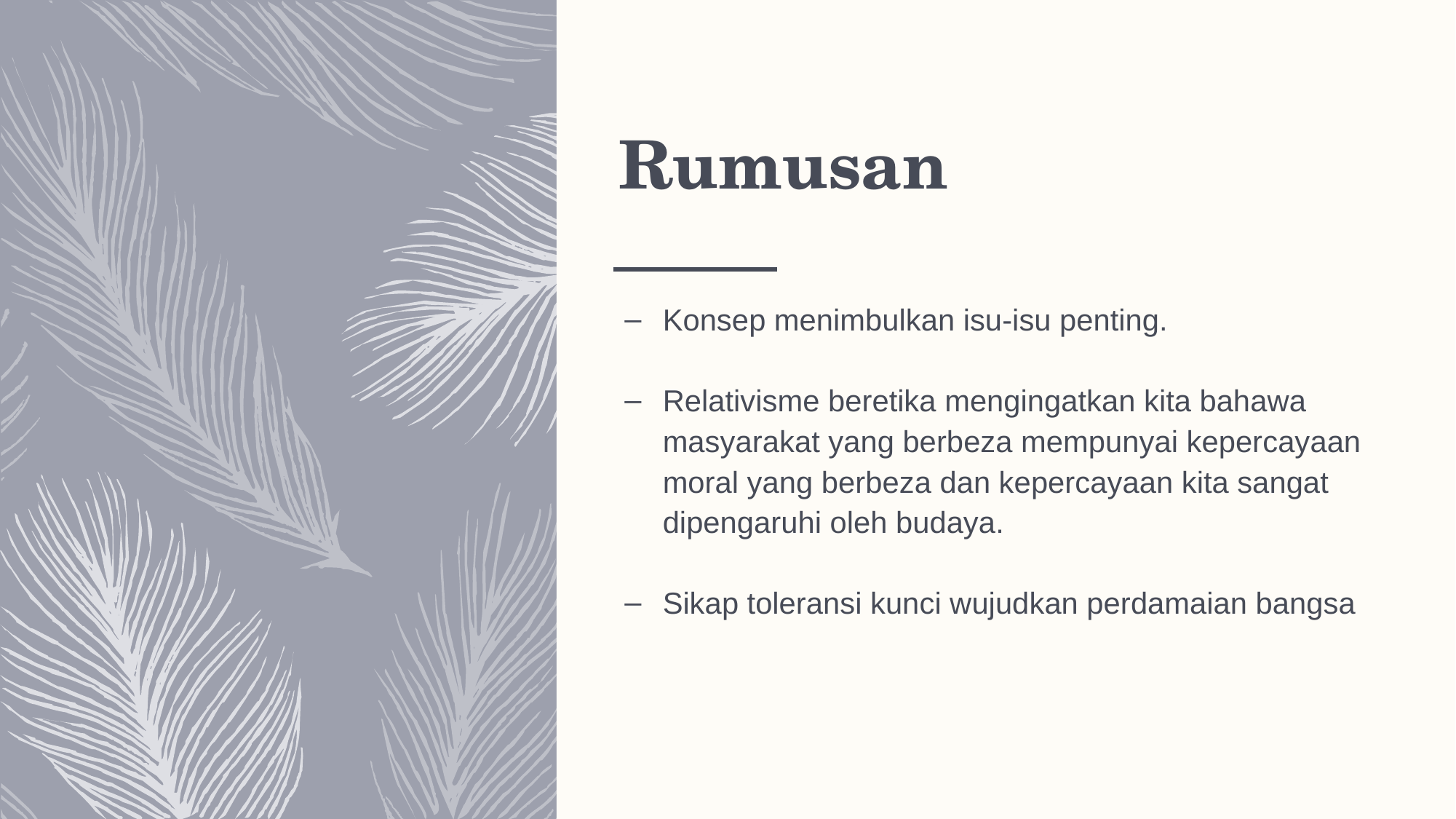

# Rumusan
Konsep menimbulkan isu-isu penting.

Relativisme beretika mengingatkan kita bahawa masyarakat yang berbeza mempunyai kepercayaan moral yang berbeza dan kepercayaan kita sangat dipengaruhi oleh budaya.

Sikap toleransi kunci wujudkan perdamaian bangsa